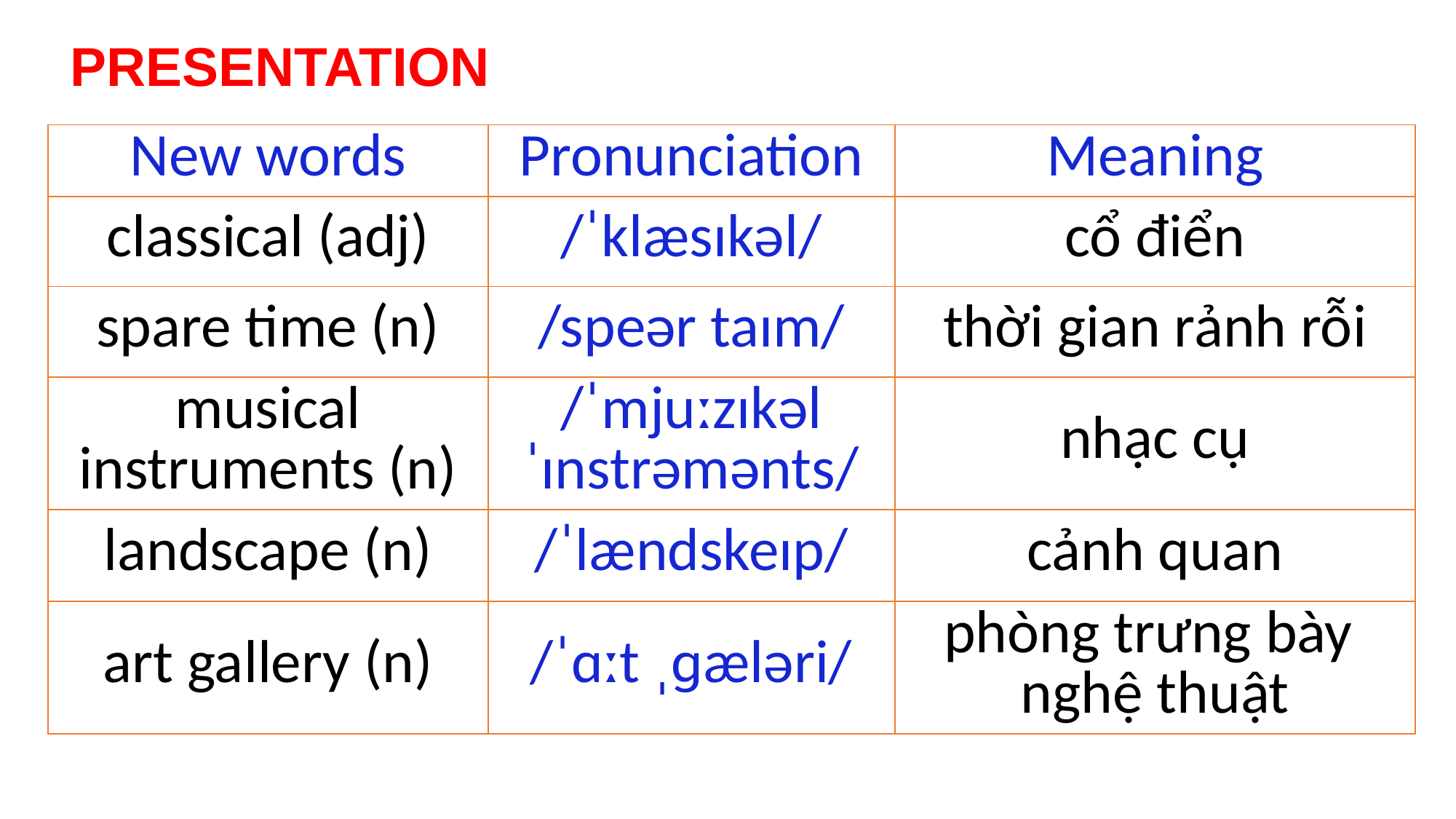

PRESENTATION
| New words | Pronunciation | Meaning |
| --- | --- | --- |
| classical (adj) | /ˈklæsɪkəl/ | cổ điển |
| spare time (n) | /speər taɪm/ | thời gian rảnh rỗi |
| musical instruments (n) | /ˈmjuːzɪkəl ˈɪnstrəmənts/ | nhạc cụ |
| landscape (n) | /ˈlændskeɪp/ | cảnh quan |
| art gallery (n) | /ˈɑːt ˌɡæləri/ | phòng trưng bày nghệ thuật |